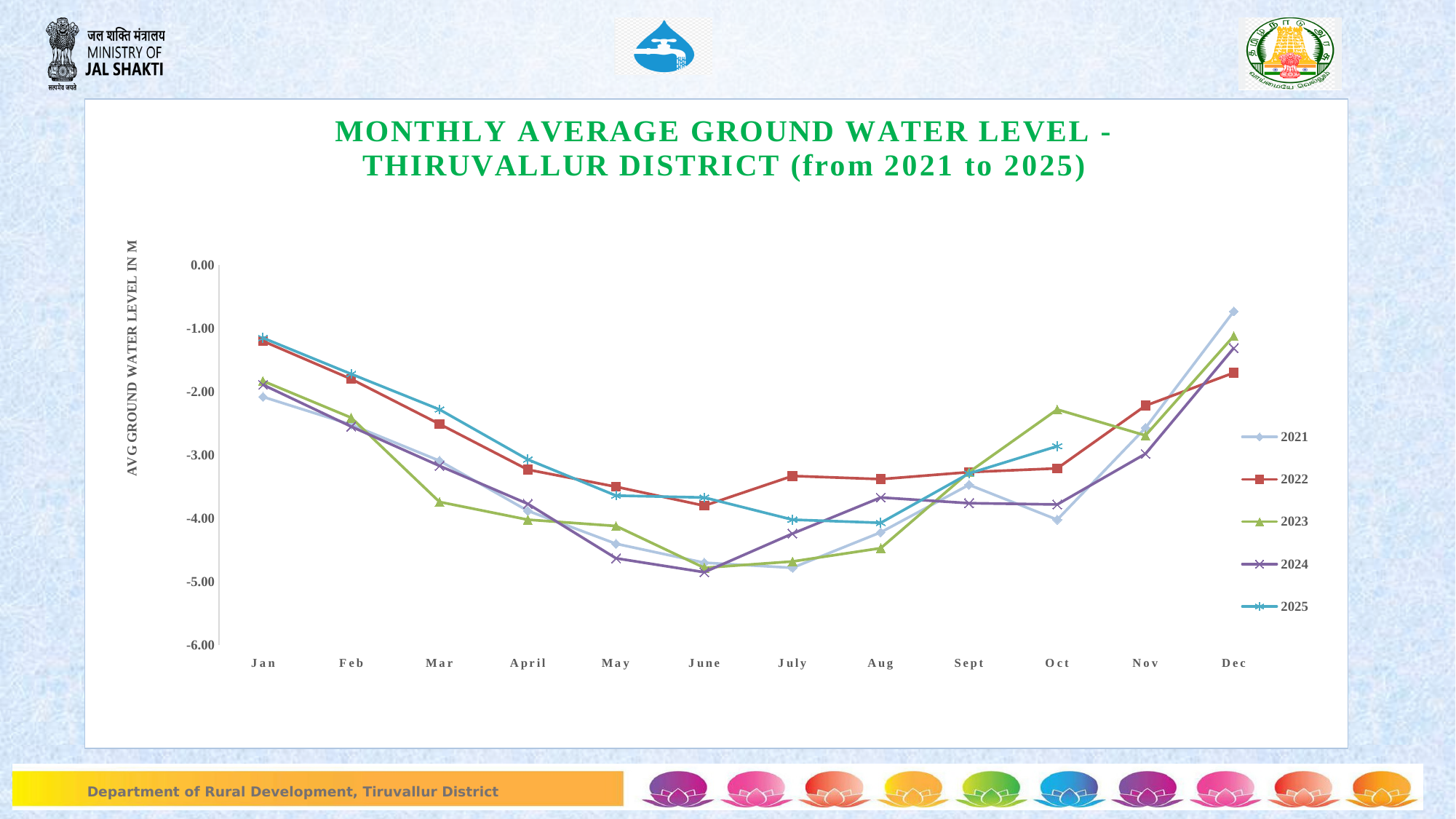

### Chart: MONTHLY AVERAGE GROUND WATER LEVEL - THIRUVALLUR DISTRICT (from 2021 to 2025)

| Category |  |  |  |  |  |
|---|---|---|---|---|---|
| Jan | -2.08 | -1.2 | -1.83 | -1.89 | -1.15 |
| Feb | -2.52 | -1.8 | -2.41 | -2.55 | -1.72 |
| Mar | -3.09 | -2.51 | -3.74 | -3.17 | -2.28 |
| April | -3.88 | -3.23 | -4.02 | -3.77 | -3.07 |
| May | -4.4 | -3.5 | -4.12 | -4.63 | -3.64 |
| June | -4.7 | -3.8 | -4.78 | -4.85 | -3.67 |
| July | -4.78 | -3.33 | -4.68 | -4.24 | -4.02 |
| Aug | -4.22 | -3.38 | -4.47 | -3.67 | -4.07 |
| Sept | -3.47 | -3.27 | -3.27 | -3.76 | -3.29 |
| Oct | -4.02 | -3.21 | -2.28 | -3.78 | -2.86 |
| Nov | -2.57 | -2.22 | -2.69 | -2.98 | None |
| Dec | -0.73 | -1.7 | -1.12 | -1.31 | None |